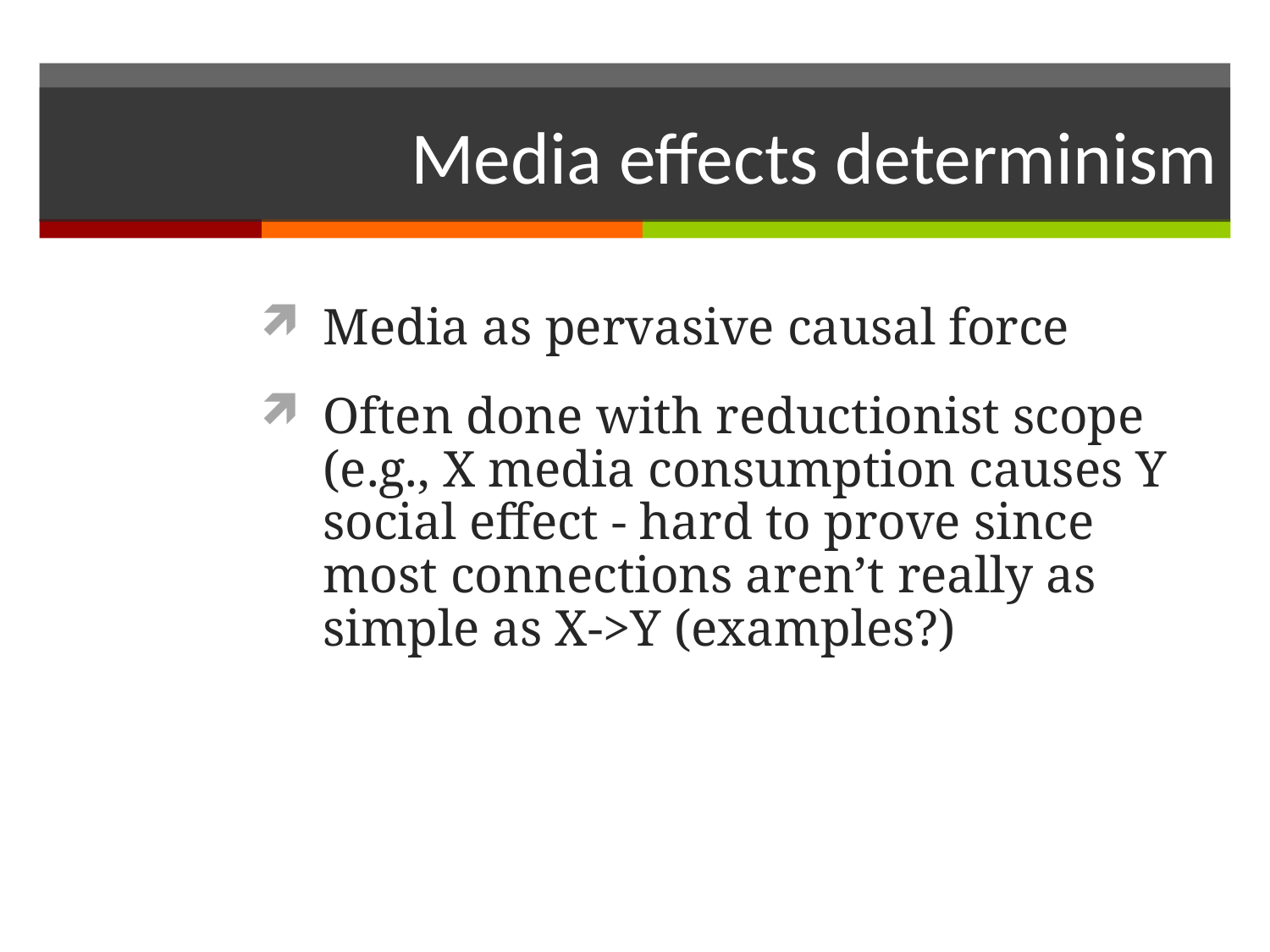

# Media effects determinism
Media as pervasive causal force
Often done with reductionist scope (e.g., X media consumption causes Y social effect - hard to prove since most connections aren’t really as simple as X->Y (examples?)